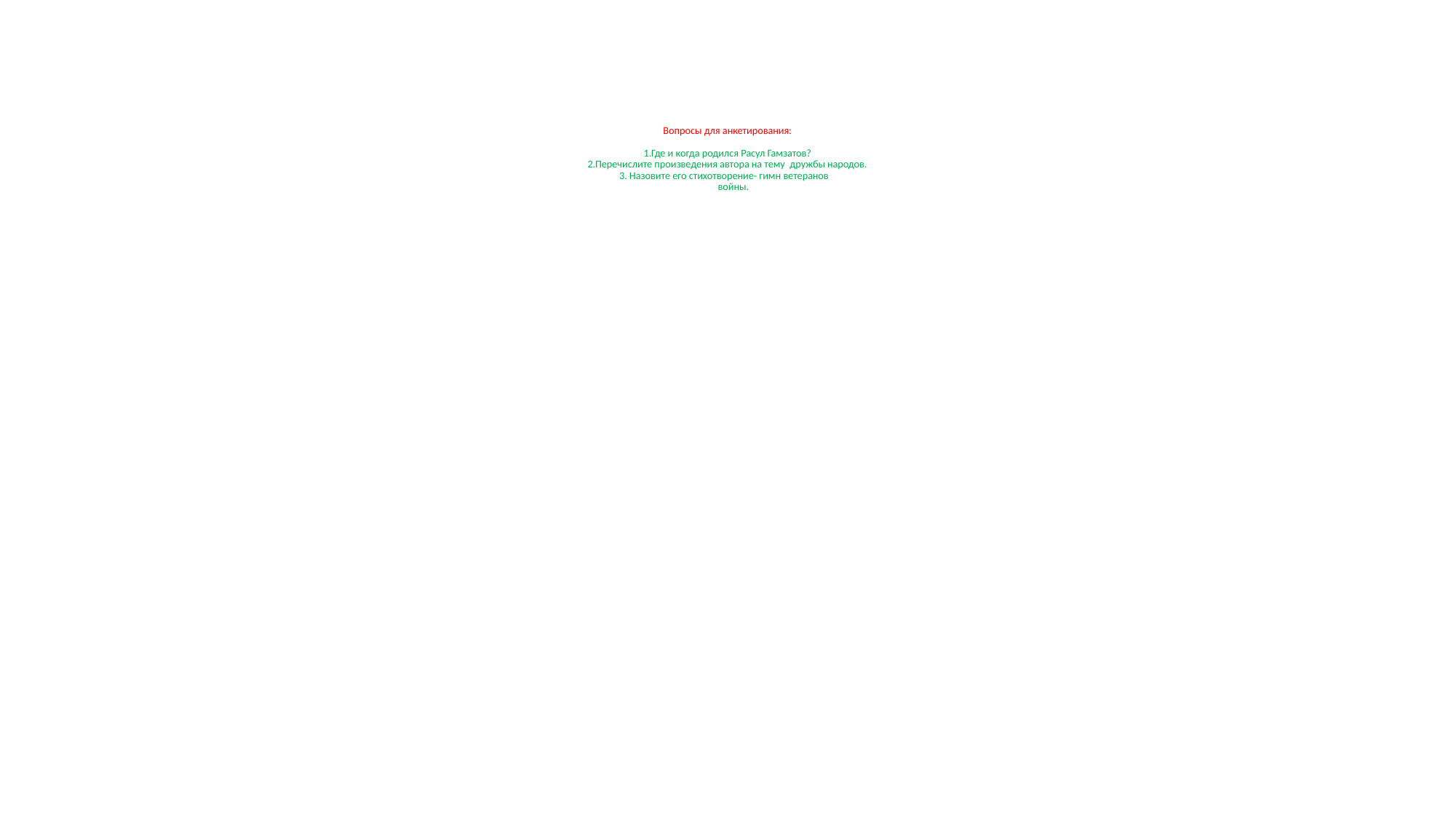

# Вопросы для анкетирования: 1.Где и когда родился Расул Гамзатов? 2.Перечислите произведения автора на тему  дружбы народов. 3. Назовите его стихотворение- гимн ветеранов войны.